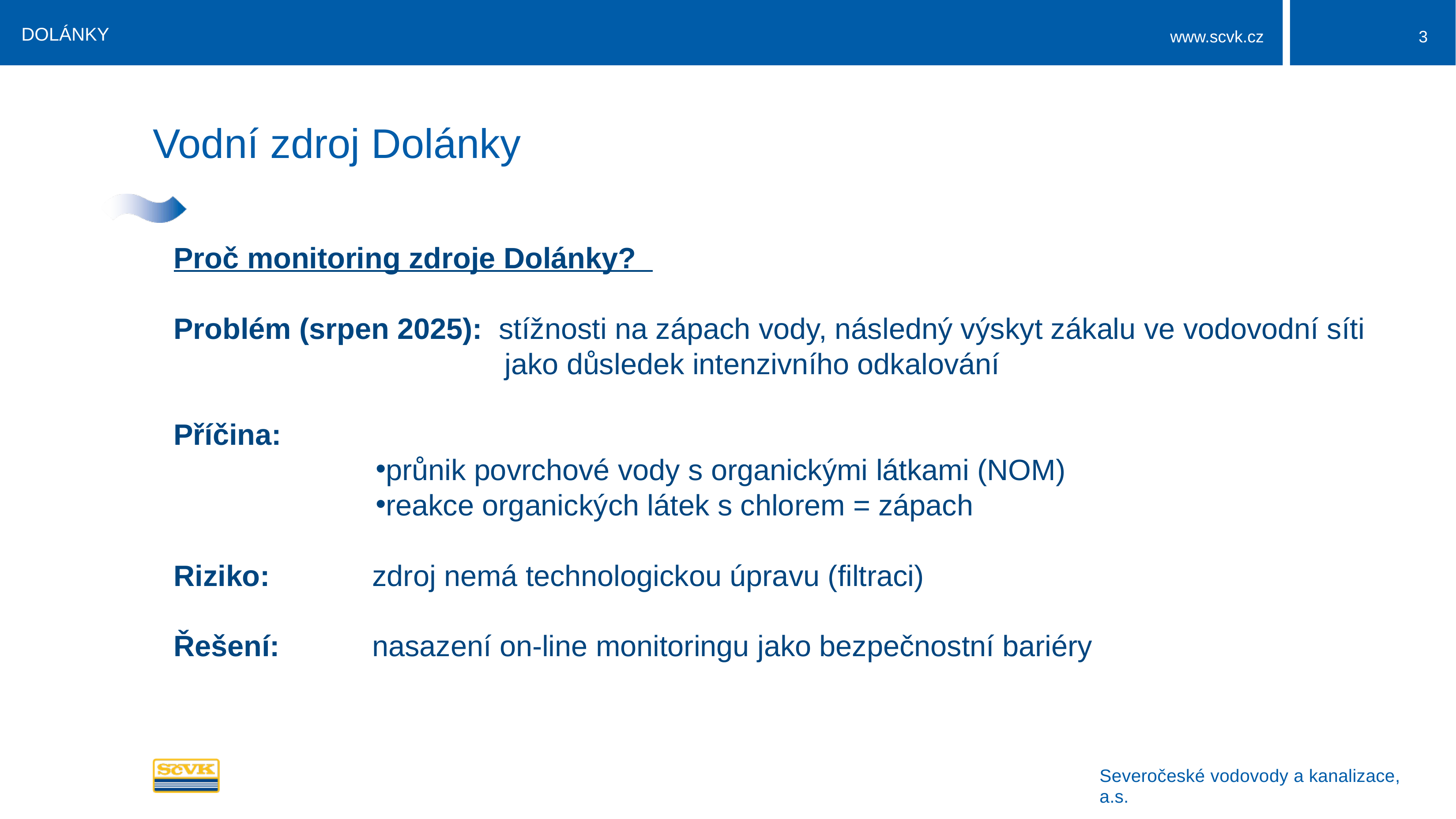

DOLÁNKY
3
# Vodní zdroj Dolánky
Proč monitoring zdroje Dolánky?

Problém (srpen 2025):  stížnosti na zápach vody, následný výskyt zákalu ve vodovodní síti 					jako důsledek intenzivního odkalování

Příčina:
průnik povrchové vody s organickými látkami (NOM)
reakce organických látek s chlorem = zápach

Riziko: 		zdroj nemá technologickou úpravu (filtraci)

Řešení: 		nasazení on-line monitoringu jako bezpečnostní bariéry